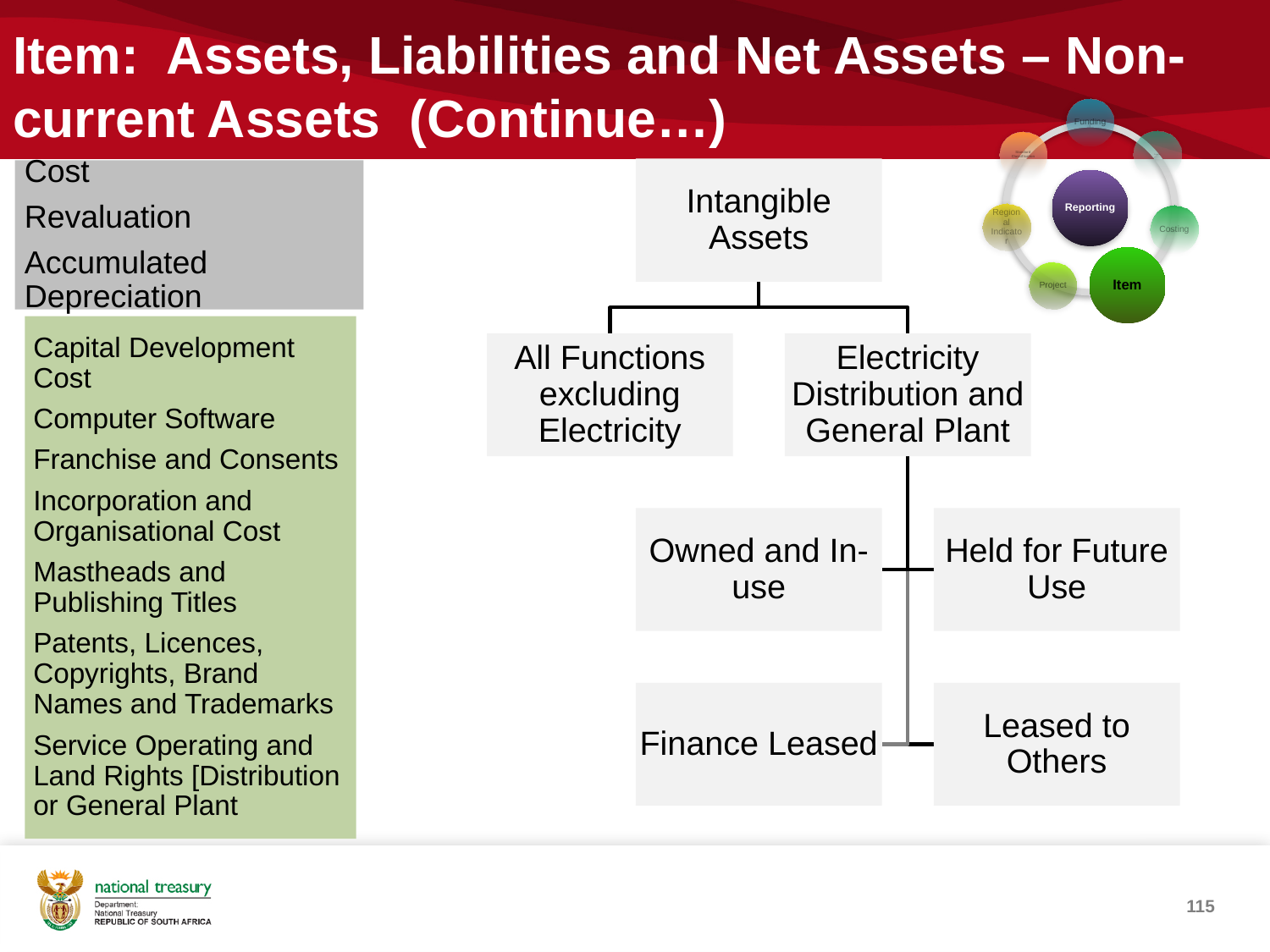

# Item:  Assets, Liabilities and Net Assets – Non-current Assets  (Continue…)
Reporting
Funding
Function
Costing
Item
Project
Regional Indicator
Standard Classification
Cost
Revaluation
Accumulated Depreciation
Capital Development Cost
Computer Software
Franchise and Consents
Incorporation and Organisational Cost
Mastheads and Publishing Titles
Patents, Licences, Copyrights, Brand Names and Trademarks
Service Operating and Land Rights [Distribution or General Plant
Intangible Assets
All Functions excluding Electricity
Electricity Distribution and General Plant
Owned and In-use
Held for Future Use
Finance Leased
Leased to Others
115